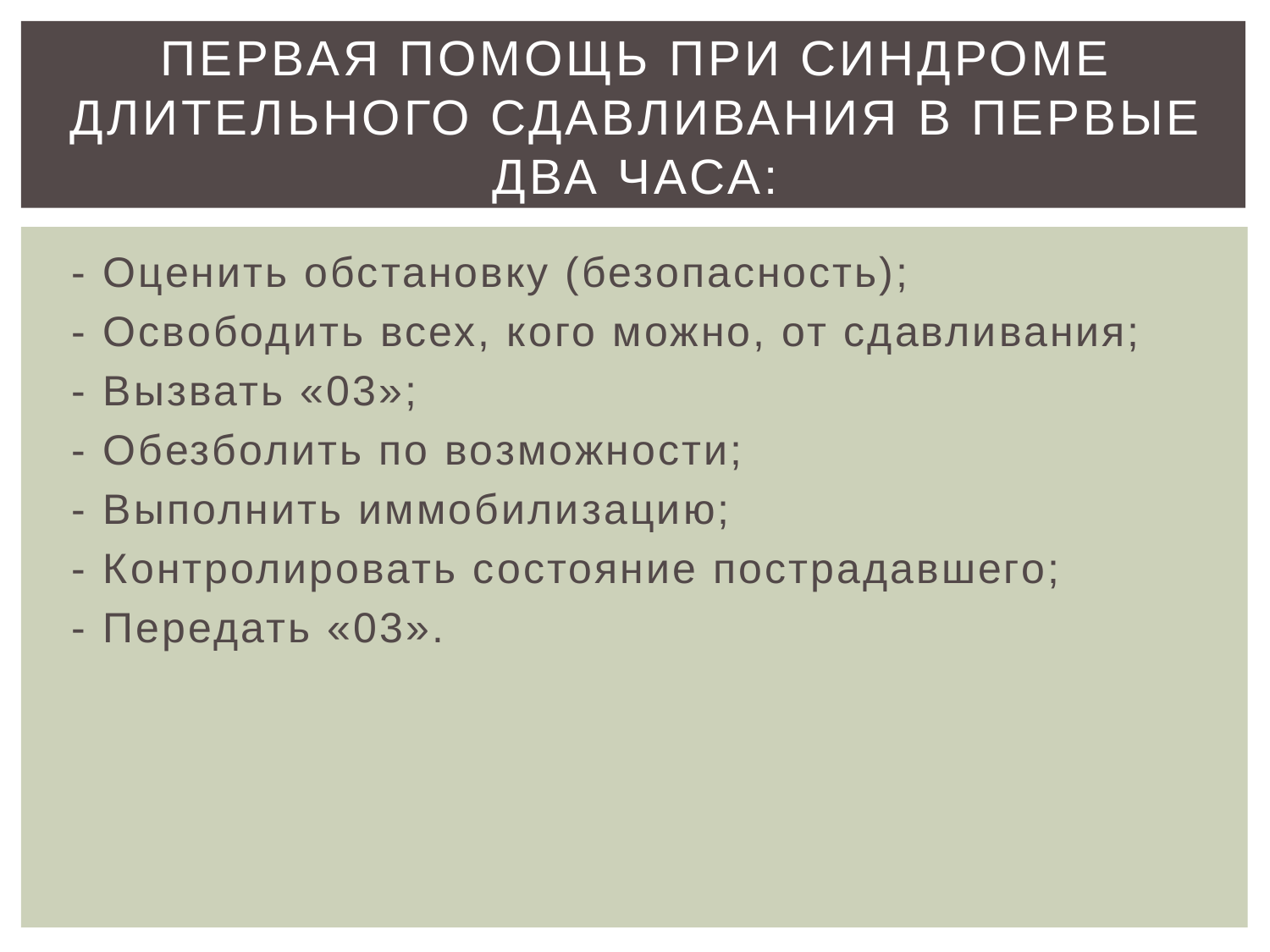

# Первая помощь при синдроме длительного сдавливания в первые два часа:
- Оценить обстановку (безопасность);
- Освободить всех, кого можно, от сдавливания;
- Вызвать «03»;
- Обезболить по возможности;
- Выполнить иммобилизацию;
- Контролировать состояние пострадавшего;
- Передать «03».